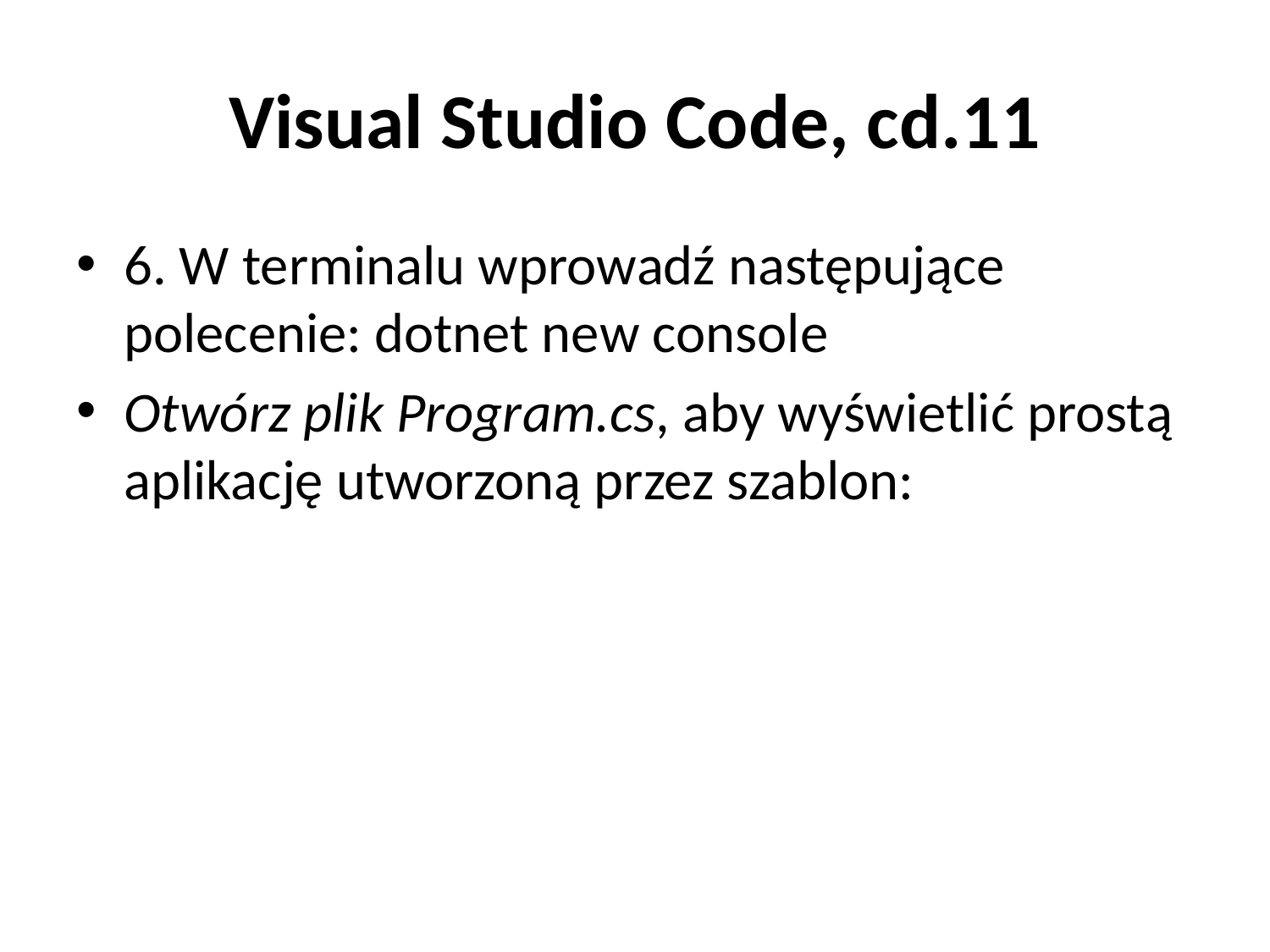

# Visual Studio Code, cd.11
6. W terminalu wprowadź następujące polecenie: dotnet new console
Otwórz plik Program.cs, aby wyświetlić prostą aplikację utworzoną przez szablon: